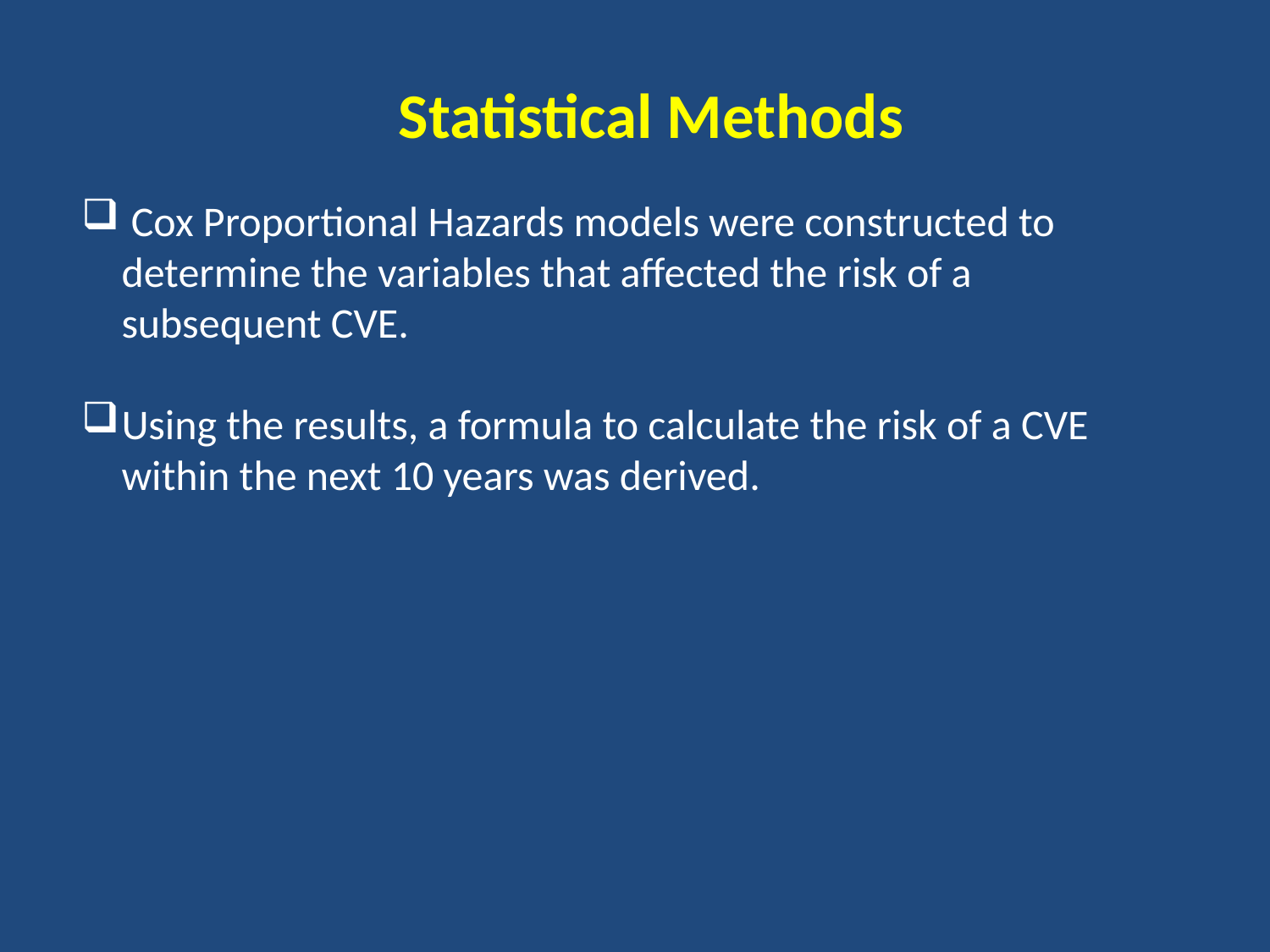

# Statistical Methods

 Cox Proportional Hazards models were constructed to determine the variables that affected the risk of a subsequent CVE.

Using the results, a formula to calculate the risk of a CVE within the next 10 years was derived.